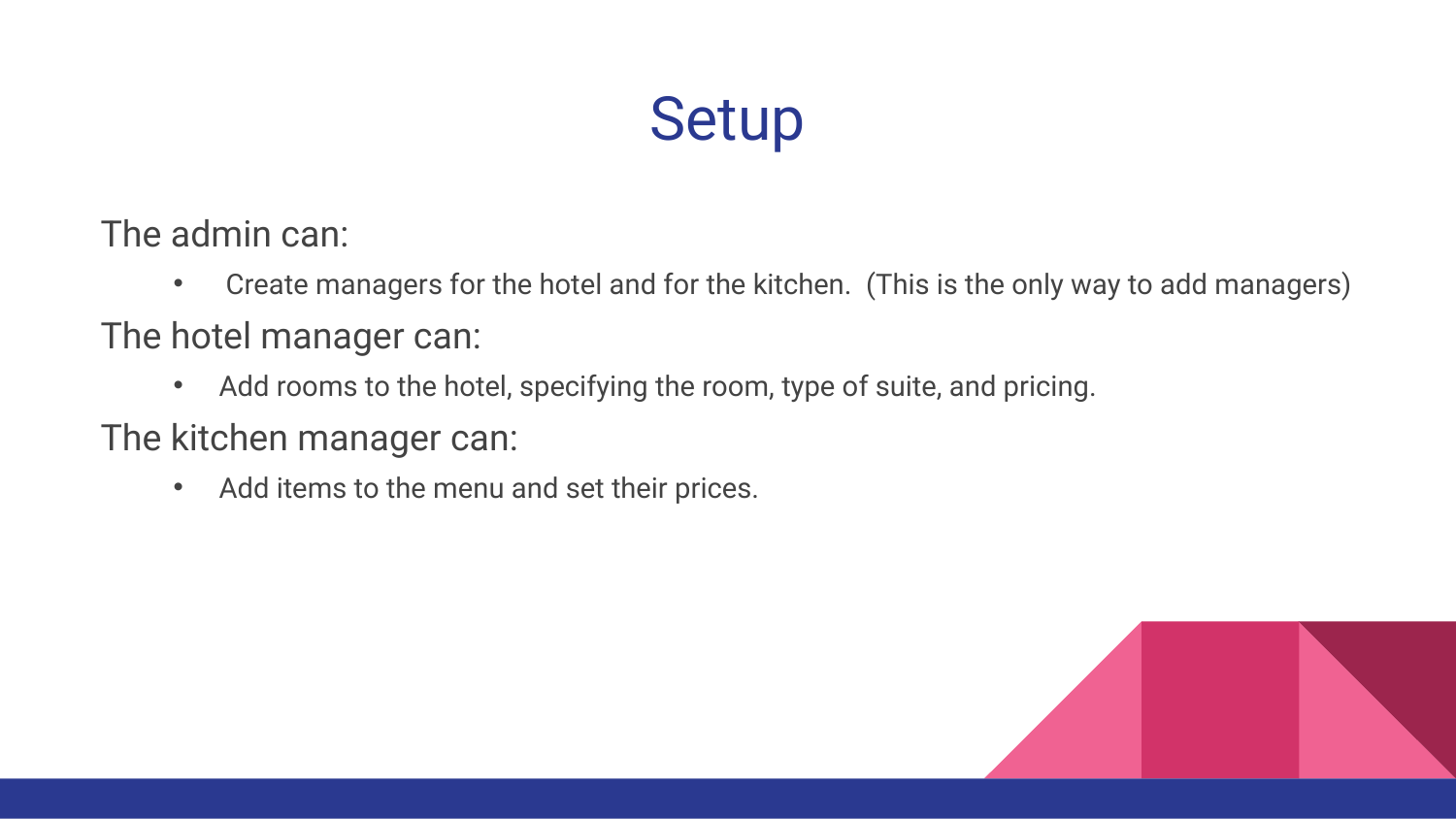

# Setup
The admin can:
 Create managers for the hotel and for the kitchen.  (This is the only way to add managers)
The hotel manager can:
Add rooms to the hotel, specifying the room, type of suite, and pricing.
The kitchen manager can:
Add items to the menu and set their prices.